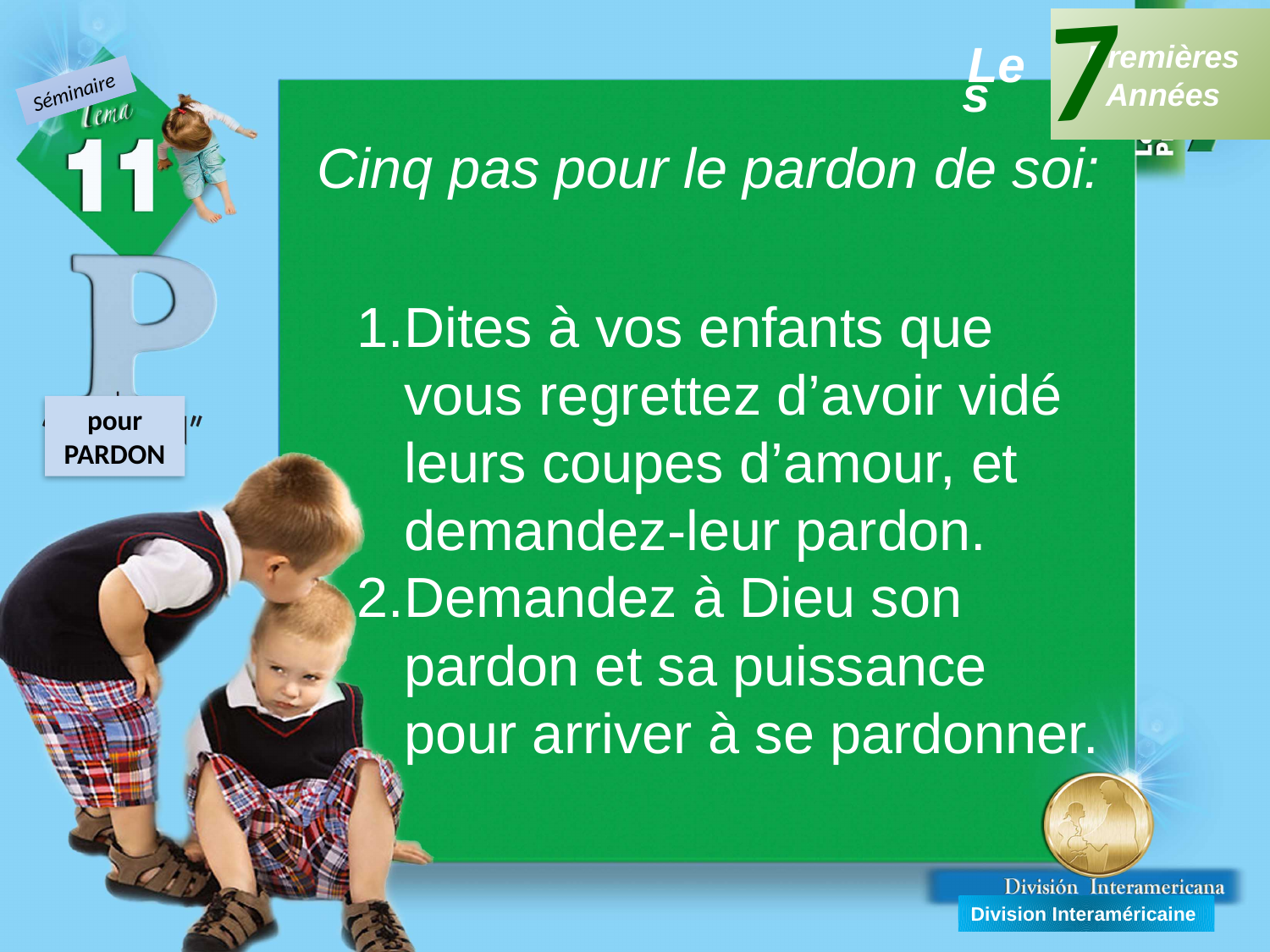

7
Premières
Années
Les
Séminaire
Cinq pas pour le pardon de soi:

Dites à vos enfants que vous regrettez d’avoir vidé leurs coupes d’amour, et demandez-leur pardon.
Demandez à Dieu son pardon et sa puissance  pour arriver à se pardonner.
pour PARDON
Division Interaméricaine